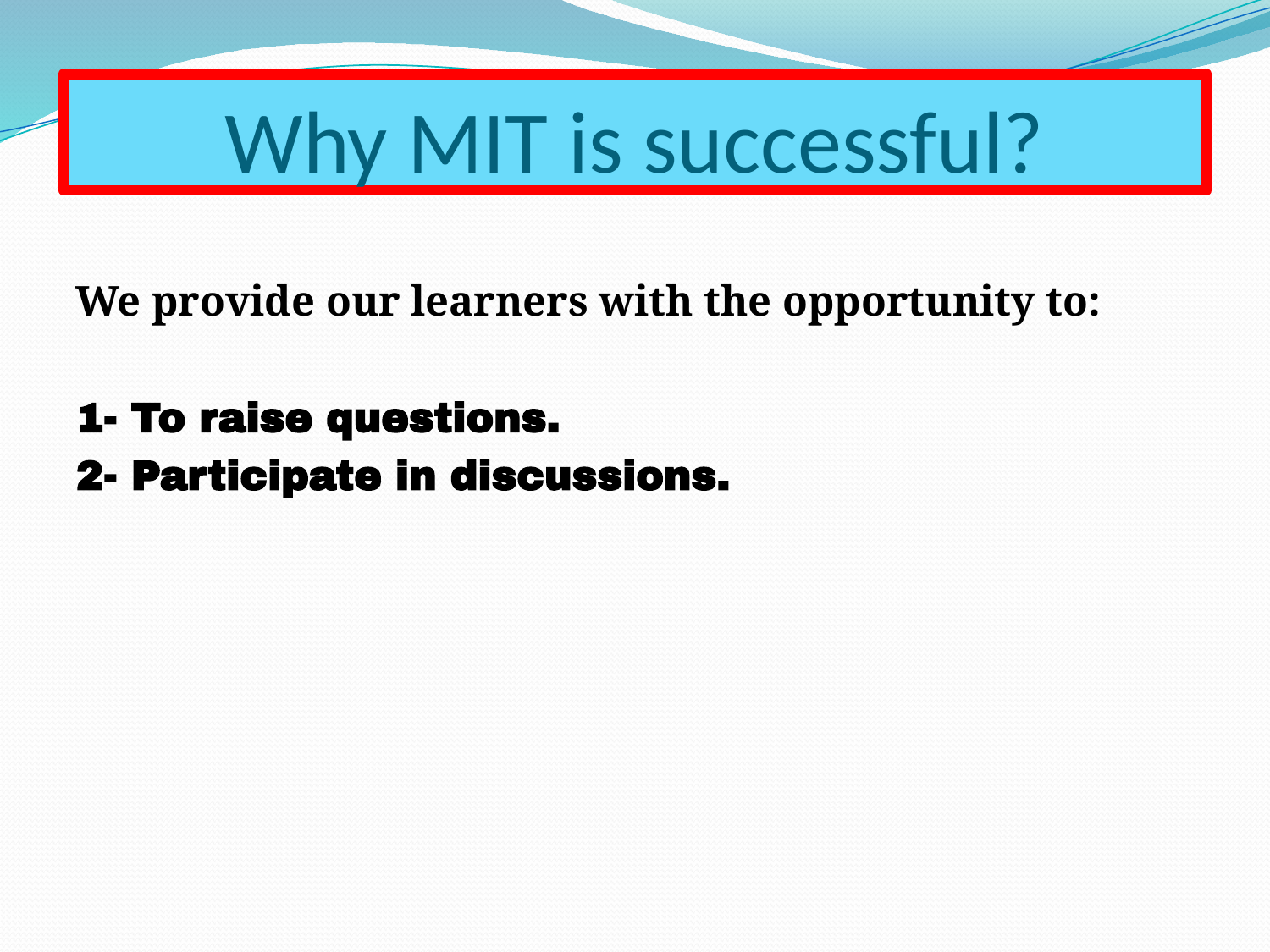

# Why MIT is successful?
We provide our learners with the opportunity to:

1- To raise questions.
2- Participate in discussions.